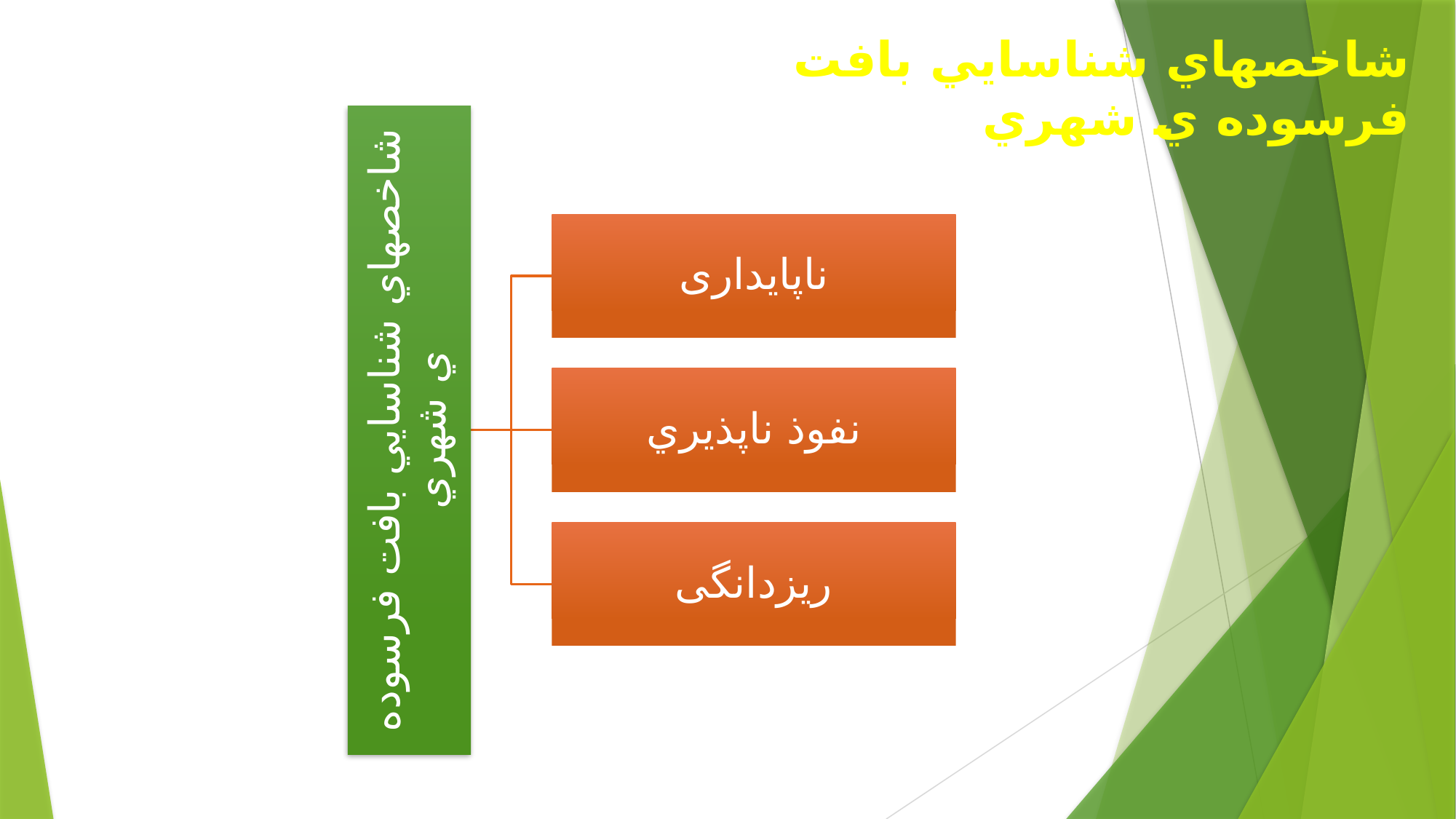

شاخصهاي شناسايي بافت فرسوده ي شهري

شاخصهاي شناسايي بافت فرسوده ي شهري
ناپایداری
نفوذ ناپذيري
ریزدانگی